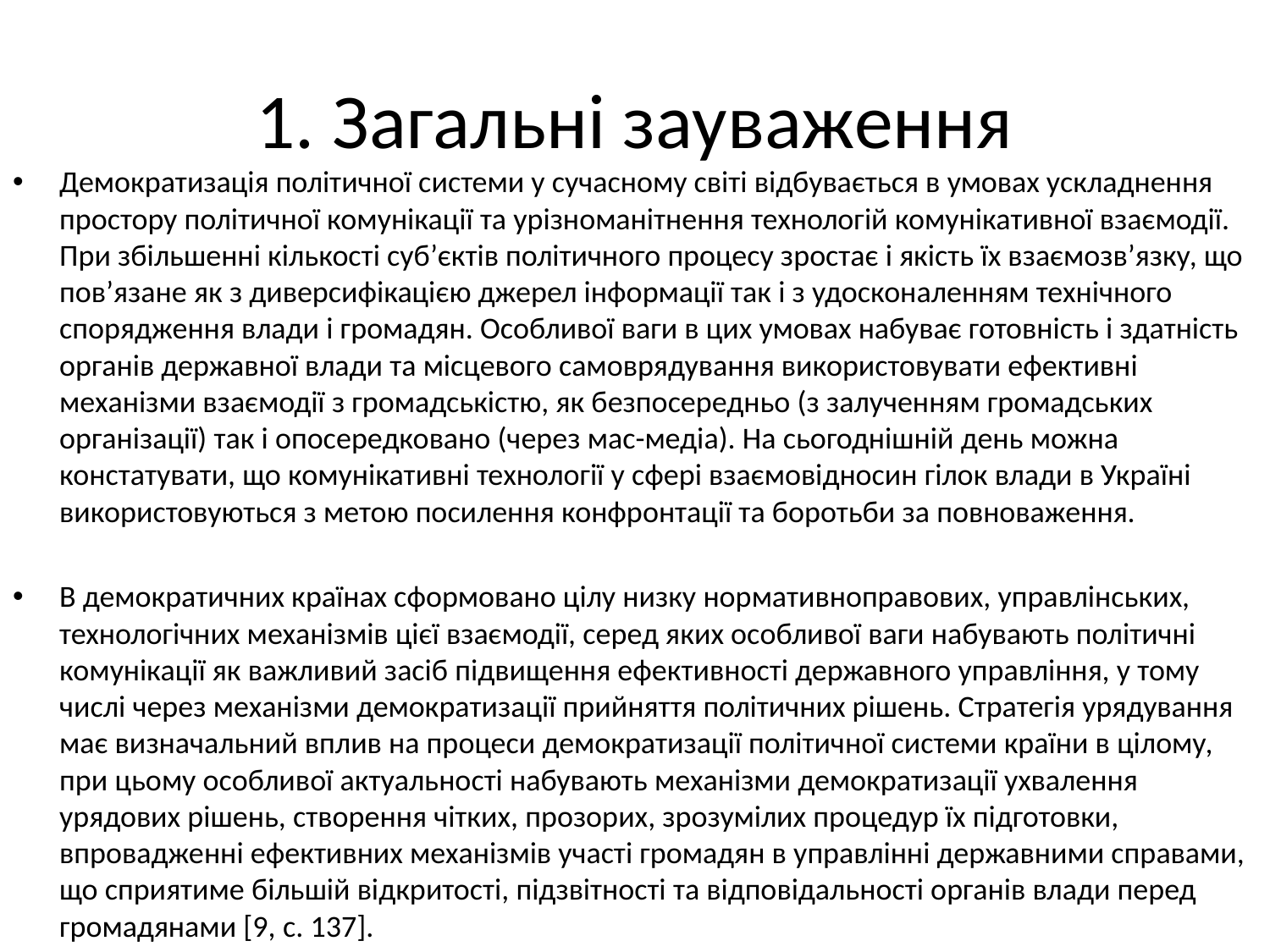

# 1. Загальні зауваження
Демократизація політичної системи у сучасному світі відбувається в умовах ускладнення простору політичної комунікації та урізноманітнення технологій комунікативної взаємодії. При збільшенні кількості суб’єктів політичного процесу зростає і якість їх взаємозв’язку, що пов’язане як з диверсифікацією джерел інформації так і з удосконаленням технічного спорядження влади і громадян. Особливої ваги в цих умовах набуває готовність і здатність органів державної влади та місцевого самоврядування використовувати ефективні механізми взаємодії з громадськістю, як безпосередньо (з залученням громадських організації) так і опосередковано (через мас-медіа). На сьогоднішній день можна констатувати, що комунікативні технології у сфері взаємовідносин гілок влади в Україні використовуються з метою посилення конфронтації та боротьби за повноваження.

В демократичних країнах сформовано цілу низку нормативноправових, управлінських, технологічних механізмів цієї взаємодії, серед яких особливої ваги набувають політичні комунікації як важливий засіб підвищення ефективності державного управління, у тому числі через механізми демократизації прийняття політичних рішень. Стратегія урядування має визначальний вплив на процеси демократизації політичної системи країни в цілому, при цьому особливої актуальності набувають механізми демократизації ухвалення урядових рішень, створення чітких, прозорих, зрозумілих процедур їх підготовки, впровадженні ефективних механізмів участі громадян в управлінні державними справами, що сприятиме більшій відкритості, підзвітності та відповідальності органів влади перед громадянами [9, c. 137].